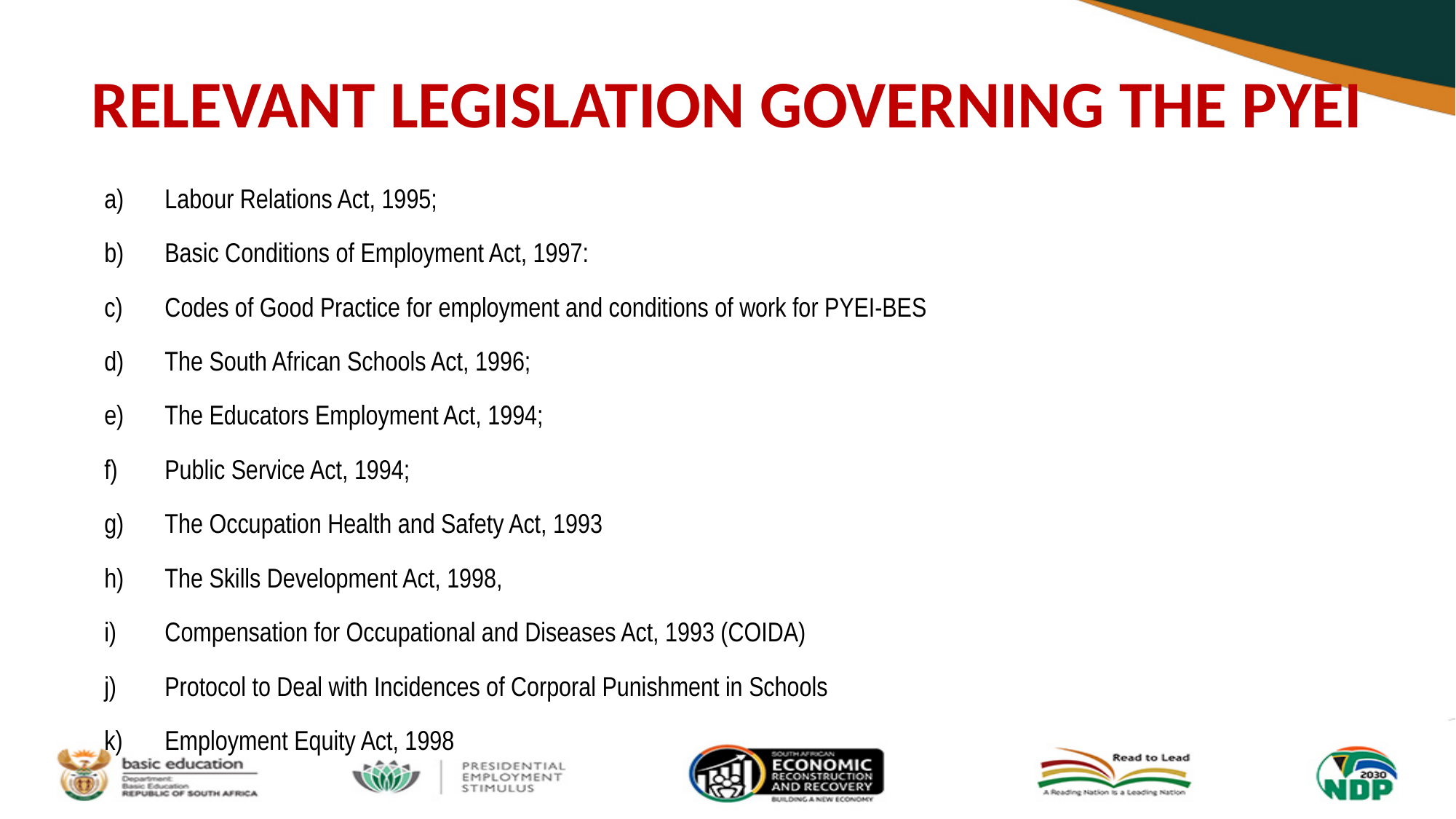

# RELEVANT LEGISLATION GOVERNING THE PYEI
Labour Relations Act, 1995;
Basic Conditions of Employment Act, 1997:
Codes of Good Practice for employment and conditions of work for PYEI-BES
The South African Schools Act, 1996;
The Educators Employment Act, 1994;
Public Service Act, 1994;
The Occupation Health and Safety Act, 1993
The Skills Development Act, 1998,
Compensation for Occupational and Diseases Act, 1993 (COIDA)
Protocol to Deal with Incidences of Corporal Punishment in Schools
Employment Equity Act, 1998